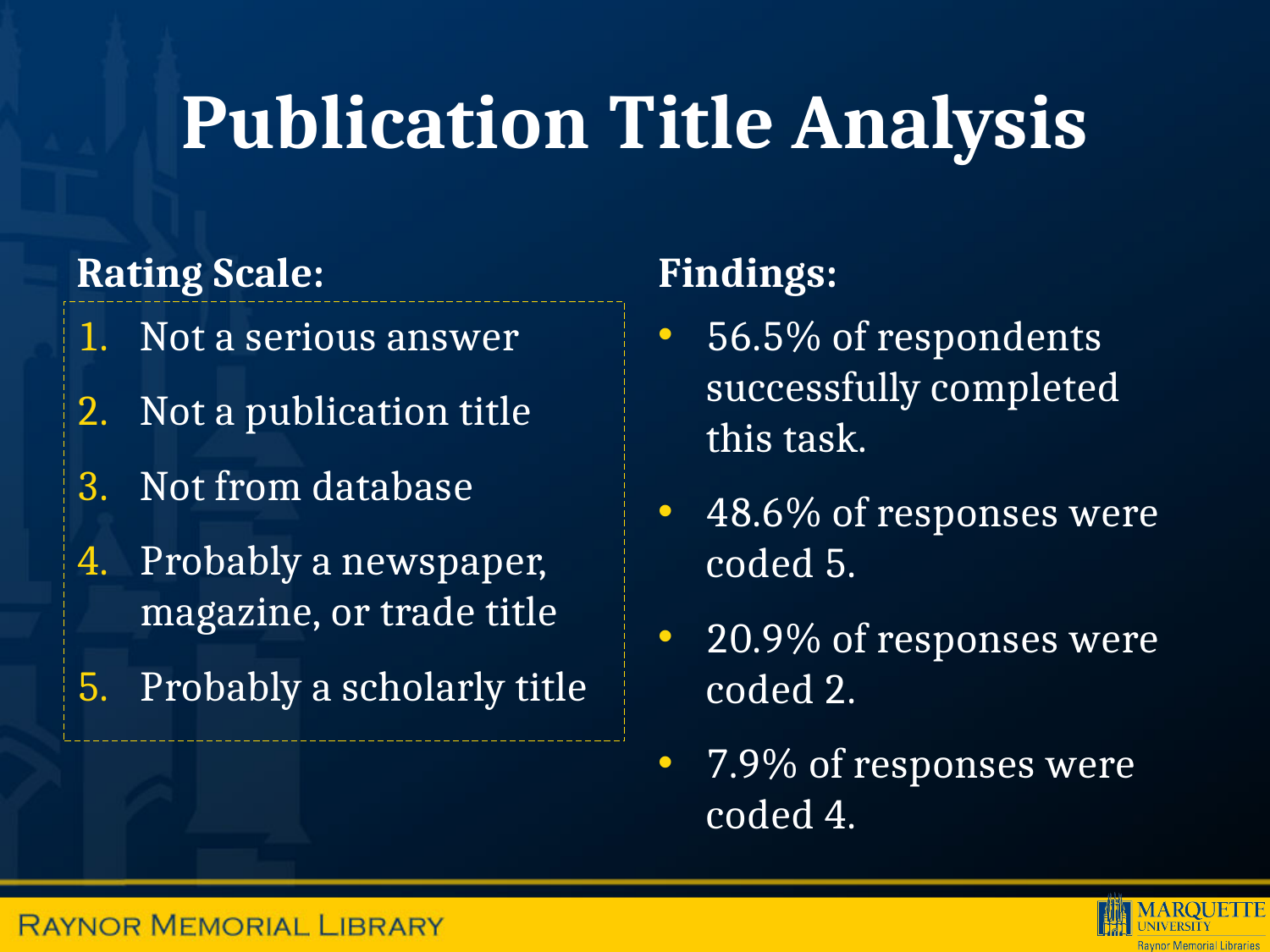

# Publication Title Analysis
Rating Scale:
Findings:
Not a serious answer
Not a publication title
Not from database
Probably a newspaper, magazine, or trade title
Probably a scholarly title
56.5% of respondents successfully completed this task.
48.6% of responses were coded 5.
20.9% of responses were coded 2.
7.9% of responses were coded 4.